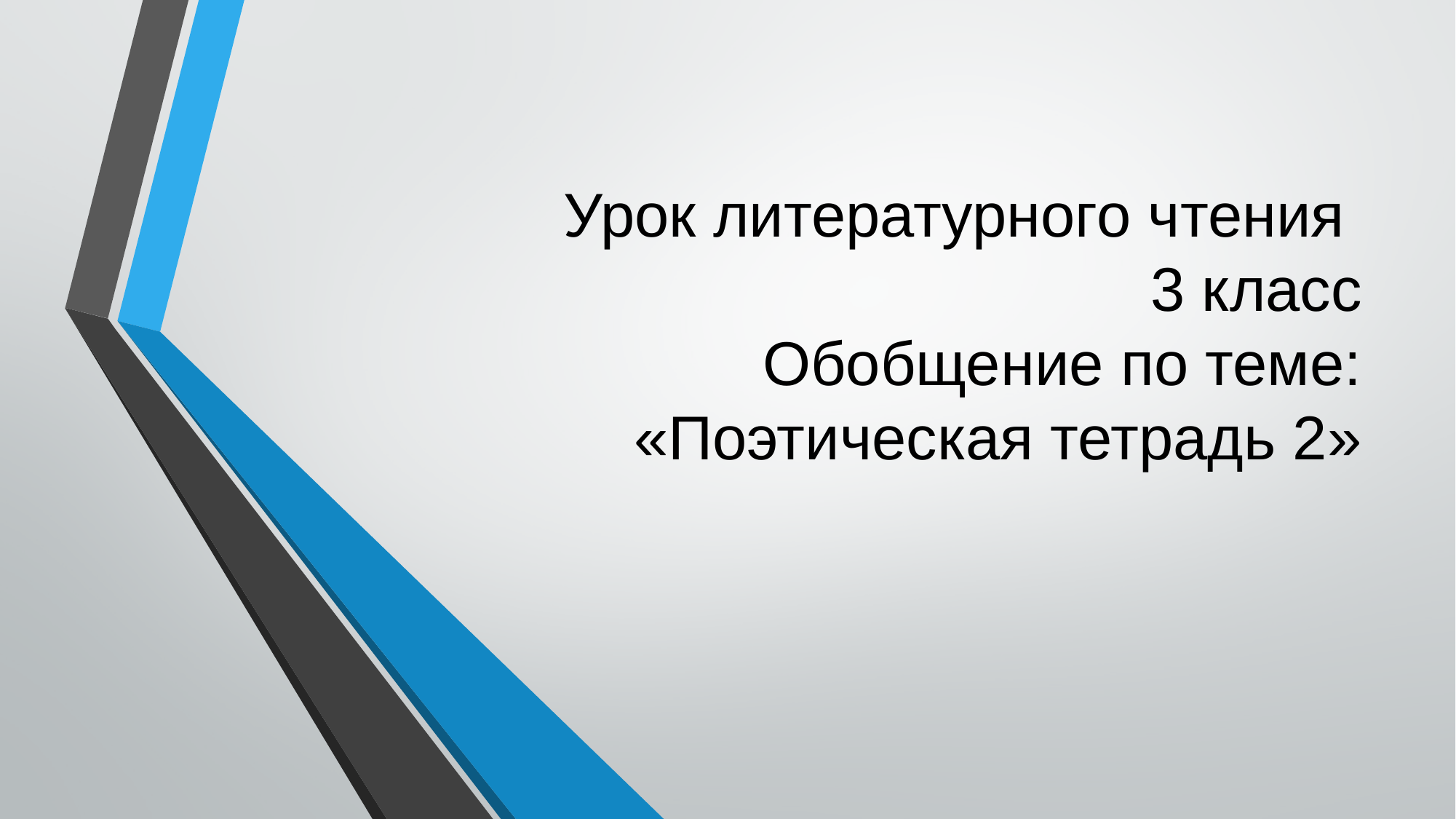

# Урок литературного чтения 3 класс Обобщение по теме: «Поэтическая тетрадь 2»